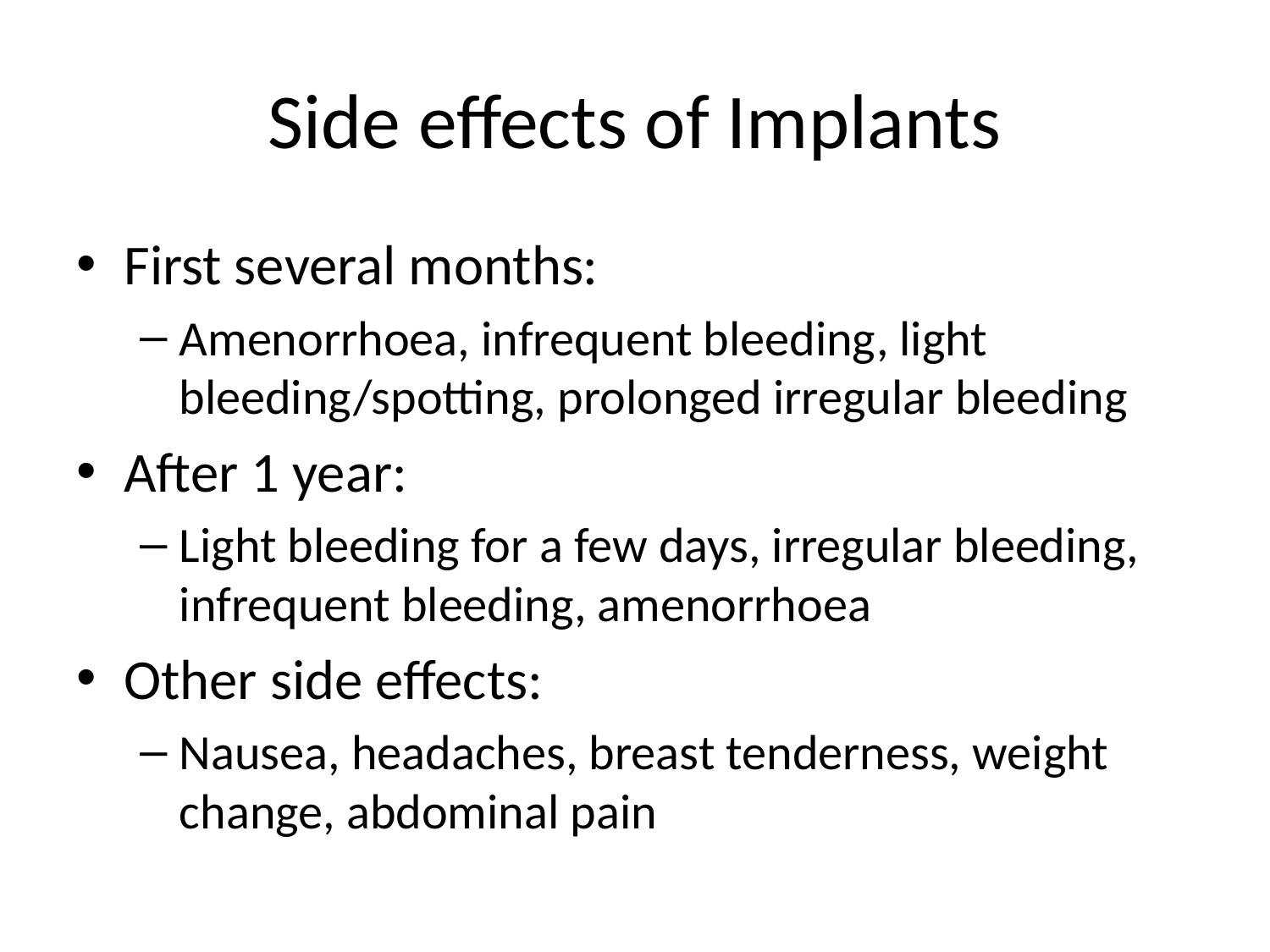

# Side effects of Implants
First several months:
Amenorrhoea, infrequent bleeding, light bleeding/spotting, prolonged irregular bleeding
After 1 year:
Light bleeding for a few days, irregular bleeding, infrequent bleeding, amenorrhoea
Other side effects:
Nausea, headaches, breast tenderness, weight change, abdominal pain